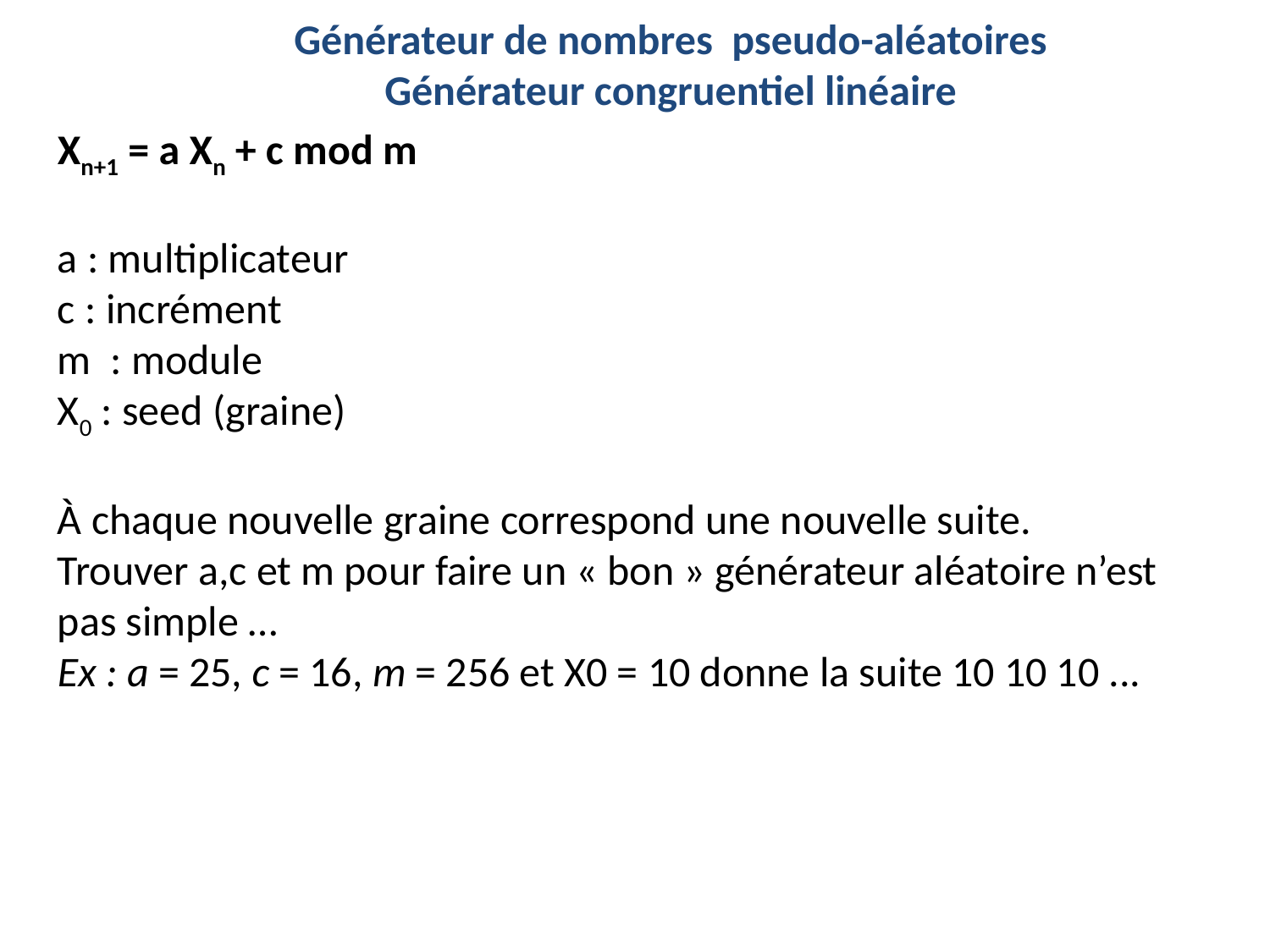

Générateur de nombres  pseudo-aléatoires
Générateur congruentiel linéaire
Xn+1 = a Xn + c mod m

a : multiplicateur
c : incrément
m  : module
X0 : seed (graine)

À chaque nouvelle graine correspond une nouvelle suite.
Trouver a,c et m pour faire un « bon » générateur aléatoire n’est pas simple …
Ex : a = 25, c = 16, m = 256 et X0 = 10 donne la suite 10 10 10 ...